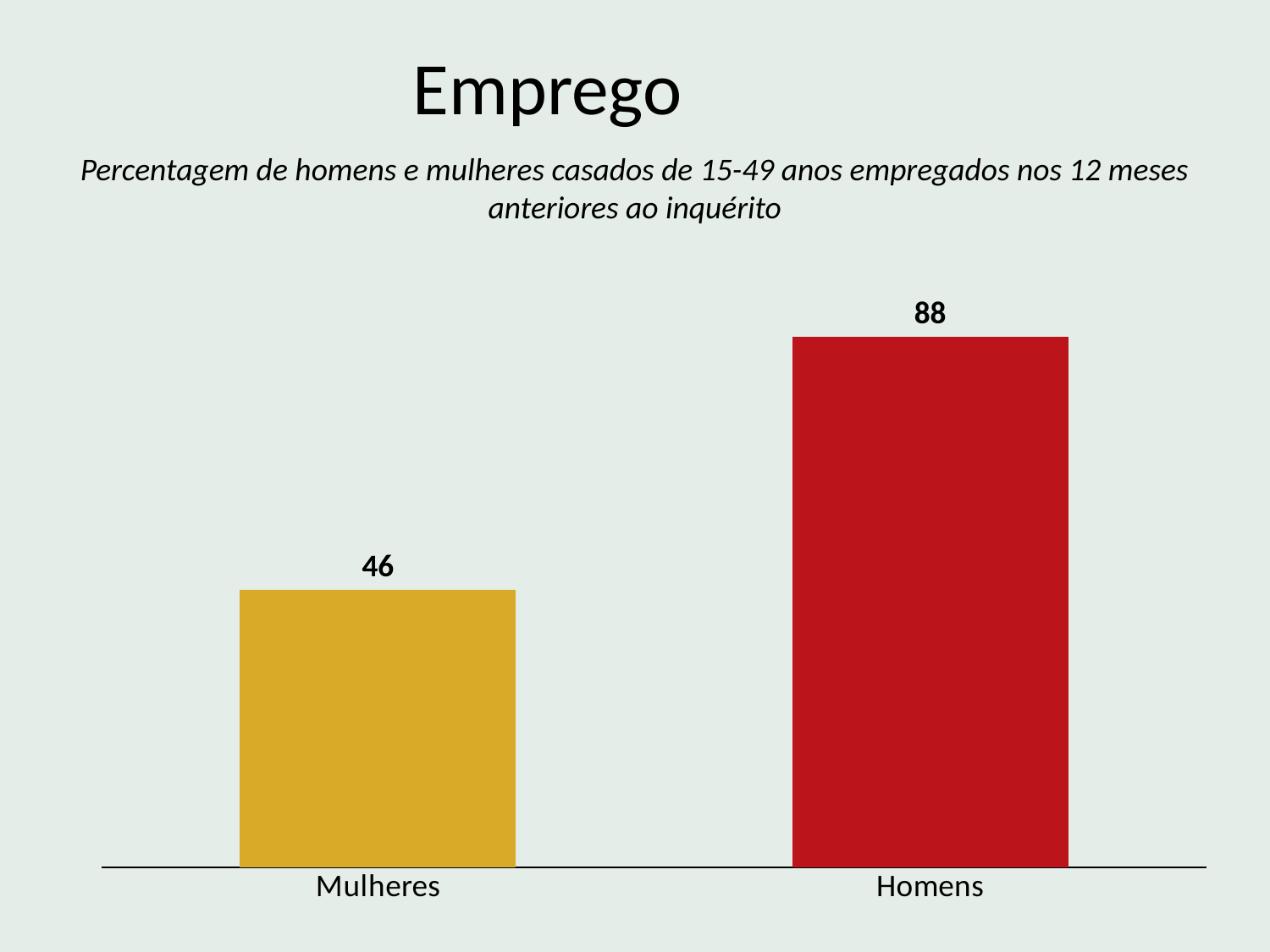

Emprego
Percentagem de homens e mulheres casados de 15-49 anos empregados nos 12 meses anteriores ao inquérito

### Chart

| Category | employment |
|---|---|
| Mulheres | 46.0 |
| Homens | 88.0 |